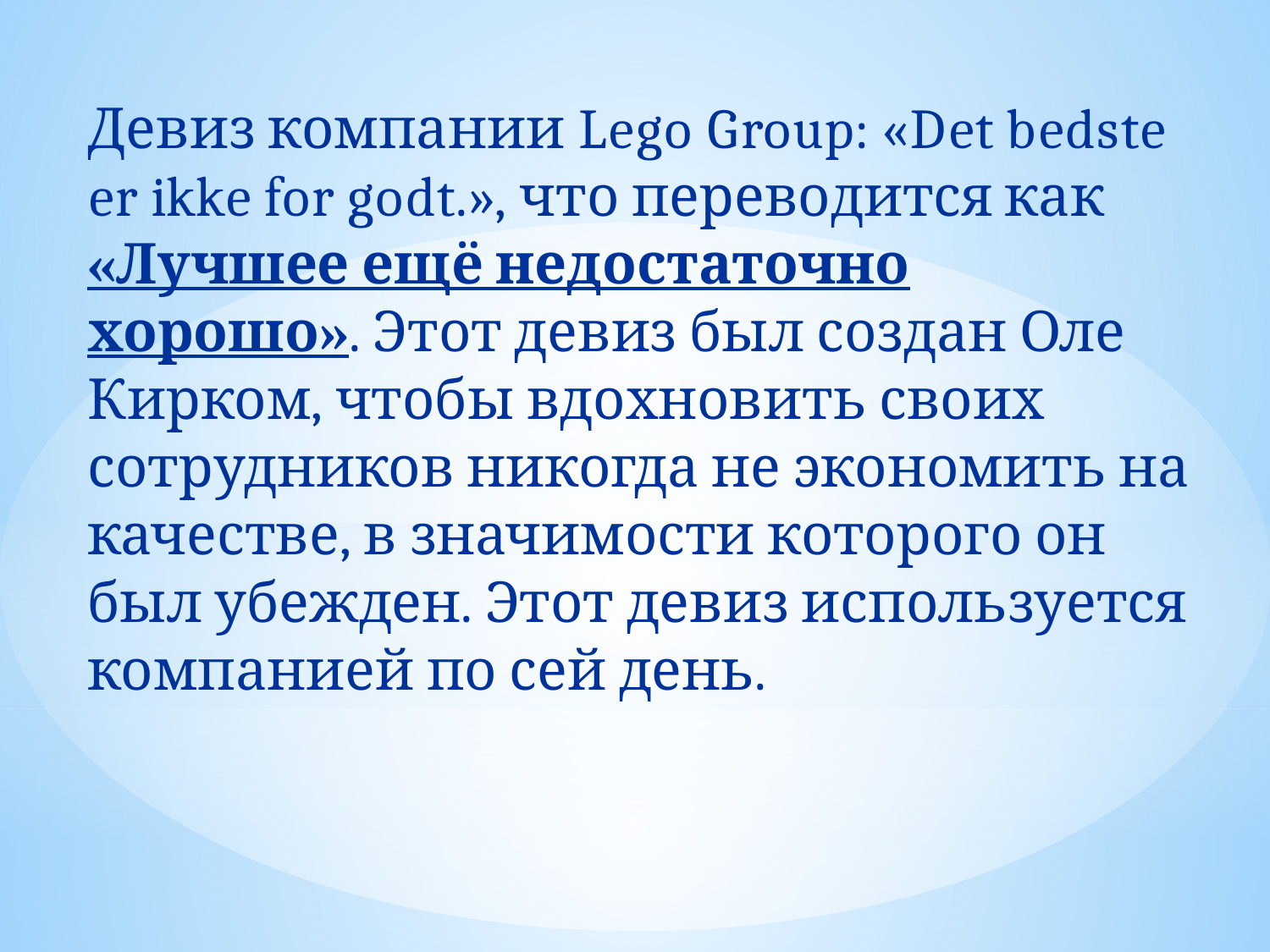

Девиз компании Lego Group: «Det bedste er ikke for godt.», что переводится как «Лучшее ещё недостаточно хорошо». Этот девиз был создан Оле Кирком, чтобы вдохновить своих сотрудников никогда не экономить на качестве, в значимости которого он был убежден. Этот девиз используется компанией по сей день.